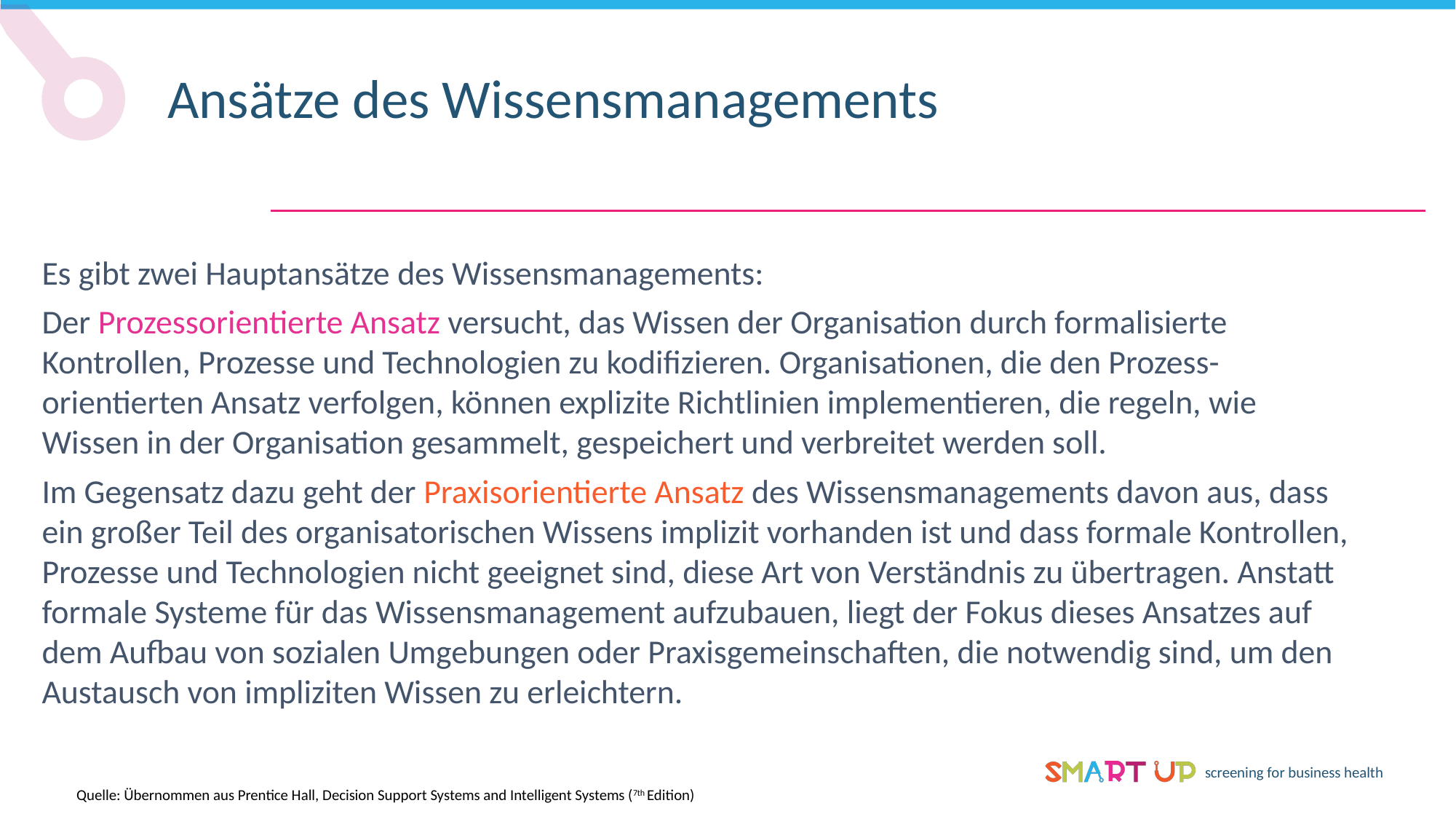

Ansätze des Wissensmanagements
Es gibt zwei Hauptansätze des Wissensmanagements:
Der Prozessorientierte Ansatz versucht, das Wissen der Organisation durch formalisierte Kontrollen, Prozesse und Technologien zu kodifizieren. Organisationen, die den Prozess-orientierten Ansatz verfolgen, können explizite Richtlinien implementieren, die regeln, wie Wissen in der Organisation gesammelt, gespeichert und verbreitet werden soll.
Im Gegensatz dazu geht der Praxisorientierte Ansatz des Wissensmanagements davon aus, dass ein großer Teil des organisatorischen Wissens implizit vorhanden ist und dass formale Kontrollen, Prozesse und Technologien nicht geeignet sind, diese Art von Verständnis zu übertragen. Anstatt formale Systeme für das Wissensmanagement aufzubauen, liegt der Fokus dieses Ansatzes auf dem Aufbau von sozialen Umgebungen oder Praxisgemeinschaften, die notwendig sind, um den Austausch von impliziten Wissen zu erleichtern.
Quelle: Übernommen aus Prentice Hall, Decision Support Systems and Intelligent Systems (7th Edition)